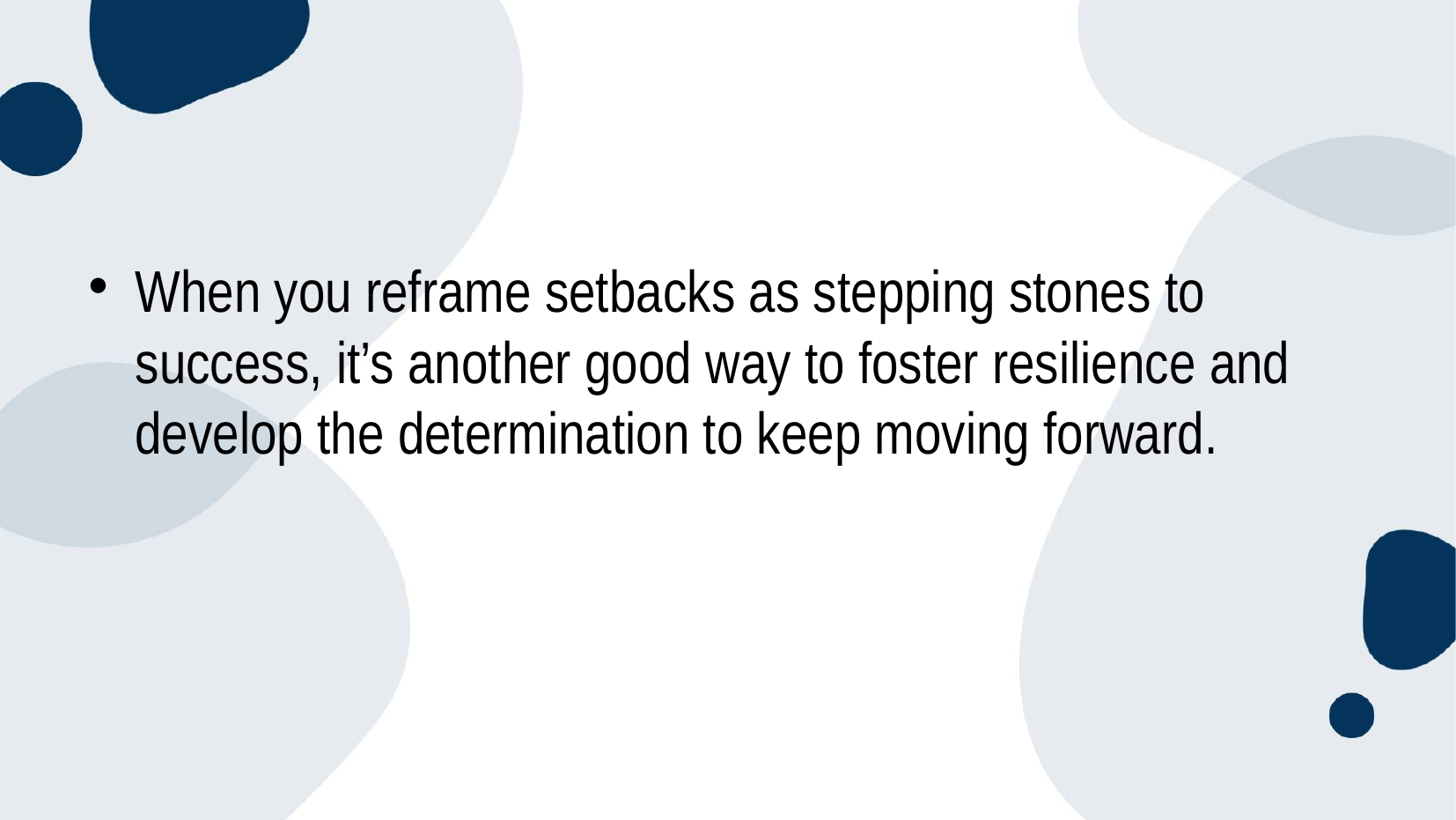

#
When you reframe setbacks as stepping stones to success, it’s another good way to foster resilience and develop the determination to keep moving forward.